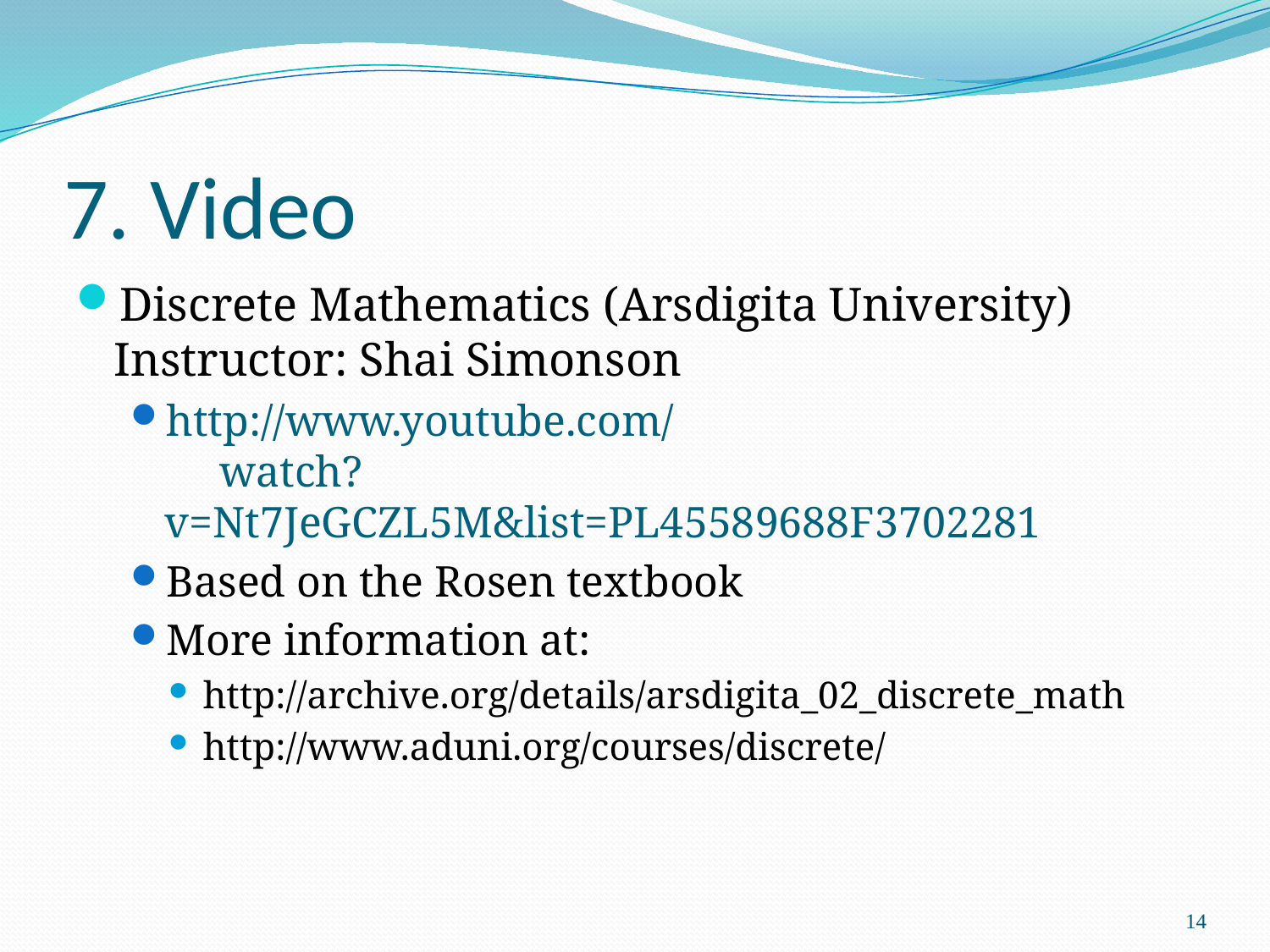

# 7. Video
Discrete Mathematics (Arsdigita University)
Instructor: Shai Simonson
http://www.youtube.com/
     watch?v=Nt7JeGCZL5M&list=PL45589688F3702281
Based on the Rosen textbook
More information at:
http://archive.org/details/arsdigita_02_discrete_math
http://www.aduni.org/courses/discrete/
14